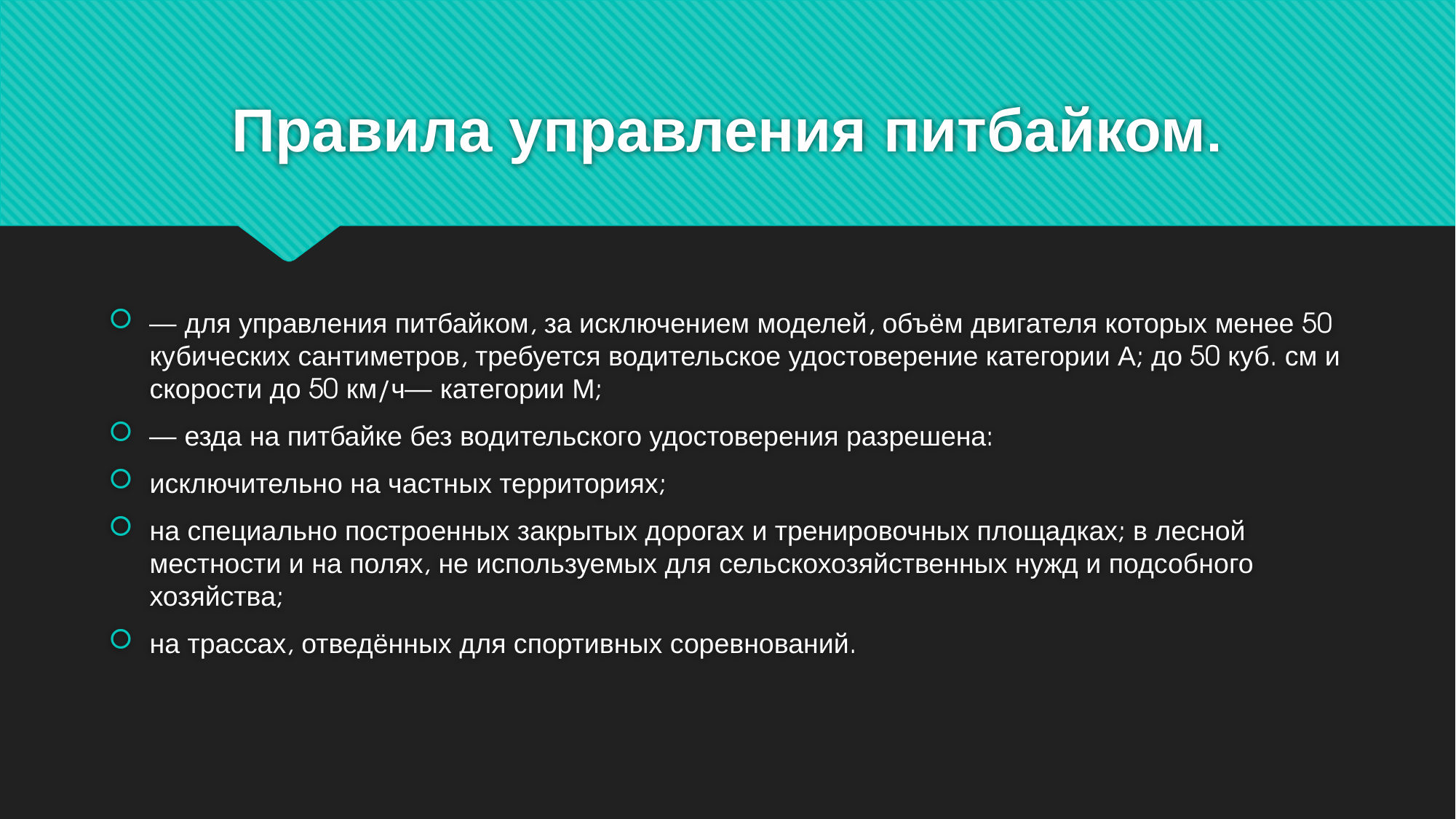

# Правила управления питбайком.
— для управления питбайком, за исключением моделей, объём двигателя которых менее 50 кубических сантиметров, требуется водительское удостоверение категории А; до 50 куб. см и скорости до 50 км/ч— категории М;
— езда на питбайке без водительского удостоверения разрешена:
исключительно на частных территориях;
на специально построенных закрытых дорогах и тренировочных площадках; в лесной местности и на полях, не используемых для сельскохозяйственных нужд и подсобного хозяйства;
на трассах, отведённых для спортивных соревнований.